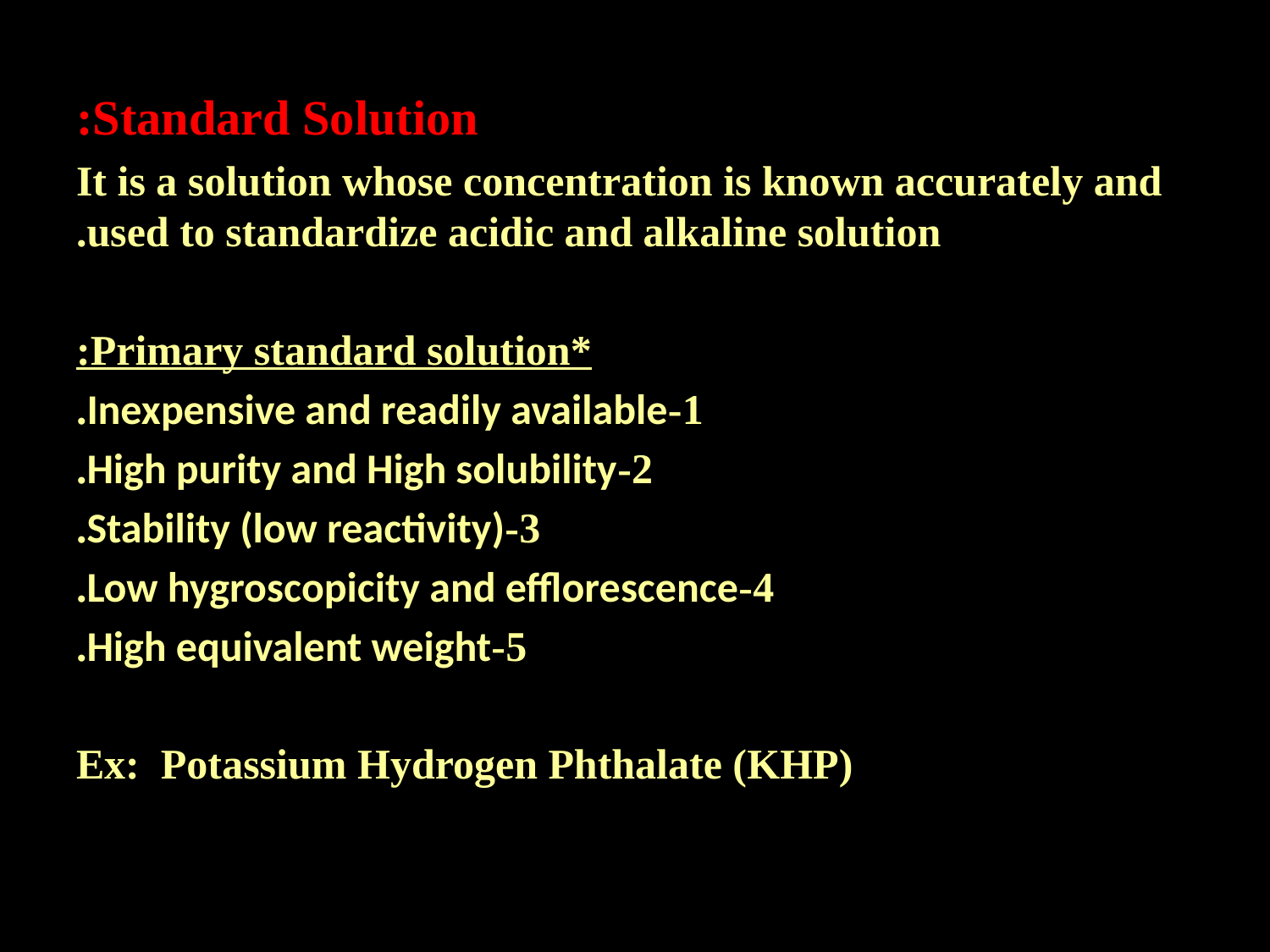

#
Standard Solution:
It is a solution whose concentration is known accurately and used to standardize acidic and alkaline solution.

*Primary standard solution:
1-Inexpensive and readily available.
2-High purity and High solubility.
3-Stability (low reactivity).
4-Low hygroscopicity and efflorescence.
5-High equivalent weight.

Ex:  Potassium Hydrogen Phthalate (KHP)